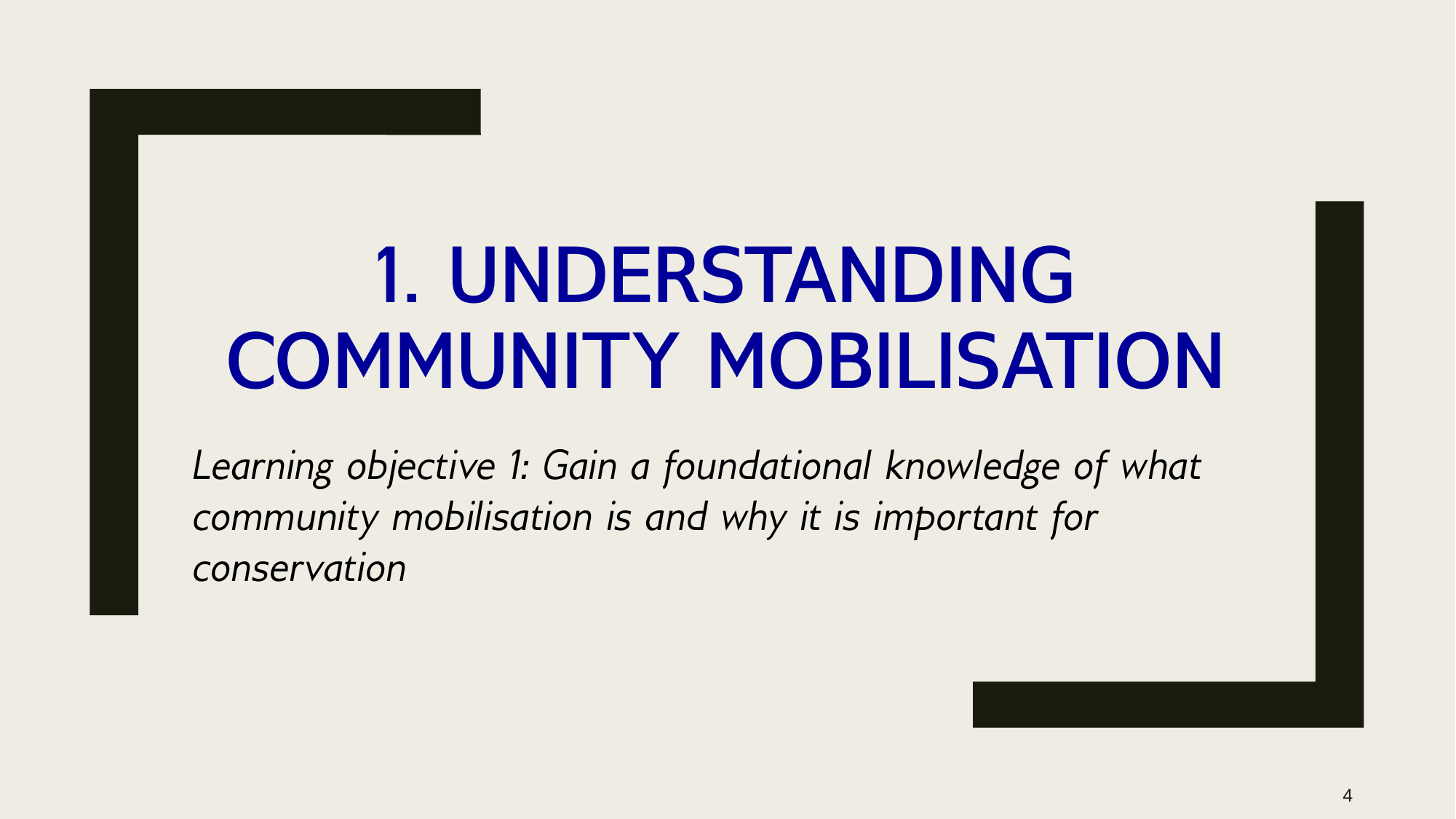

# 1. Understanding community mobilisation
Learning objective 1: Gain a foundational knowledge of what community mobilisation is and why it is important for conservation
4